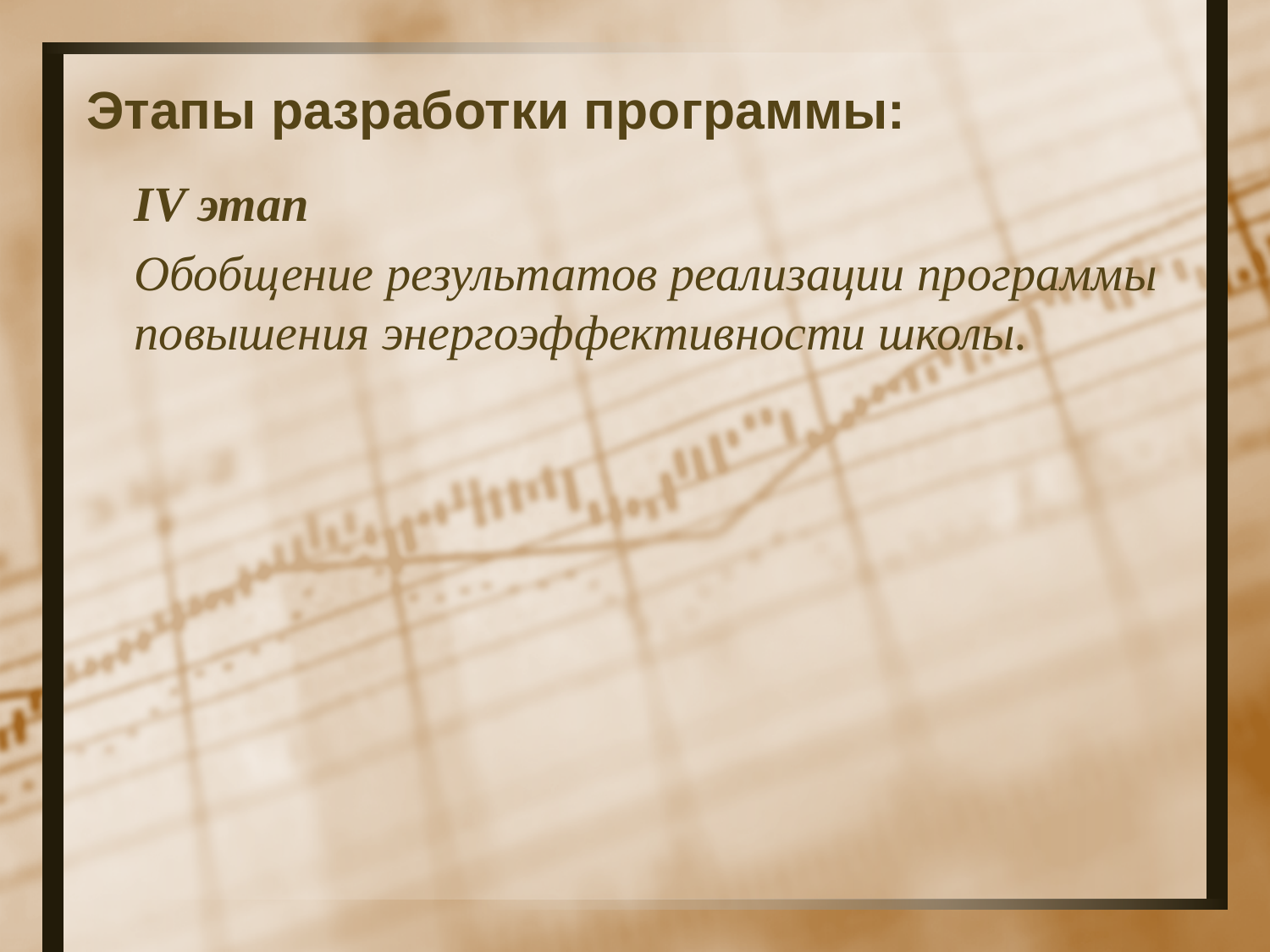

#
Этапы разработки программы:
	IV этап
	Обобщение результатов реализации программы повышения энергоэффективности школы.